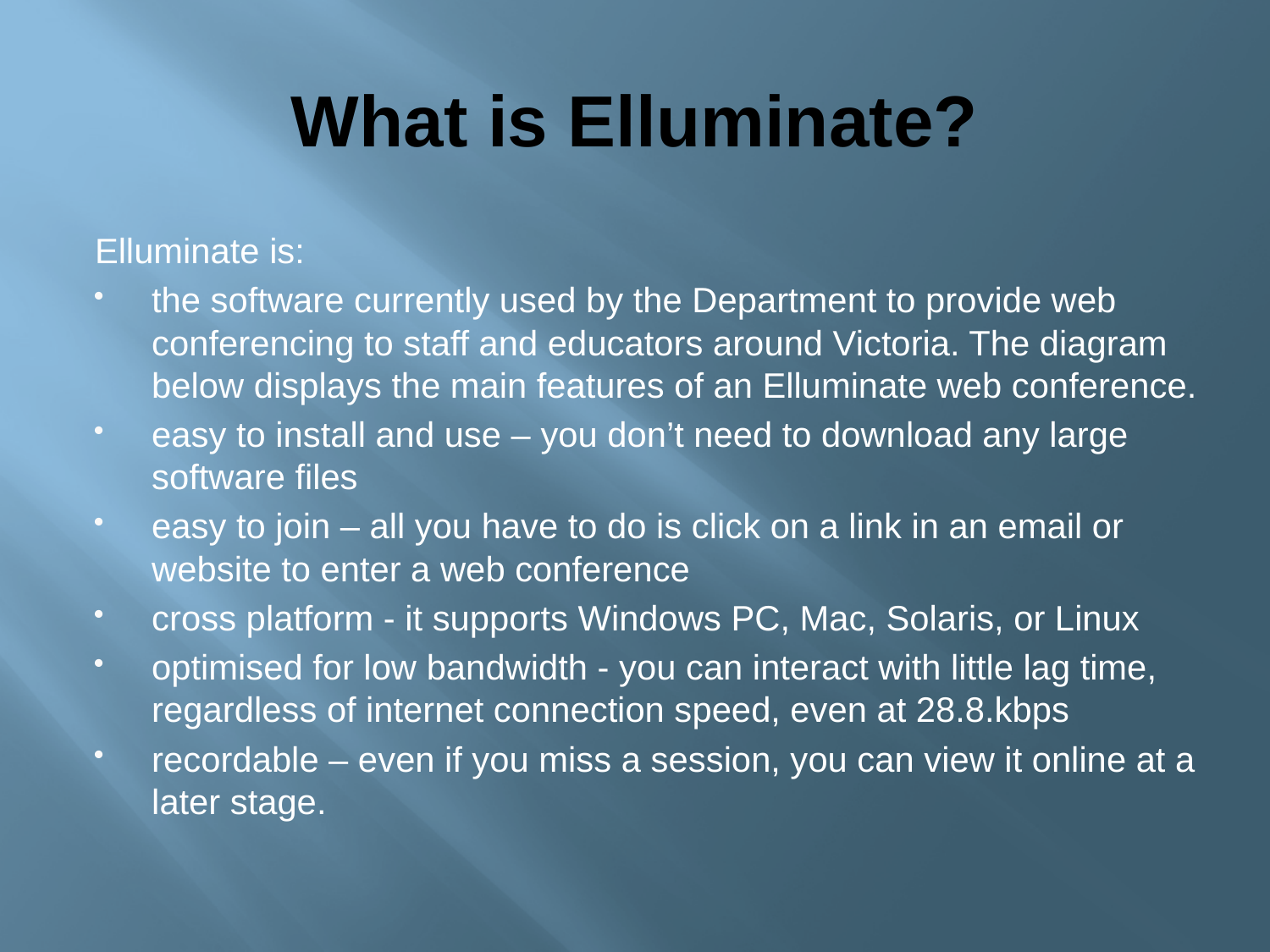

# What is Elluminate?
Elluminate is:
the software currently used by the Department to provide web conferencing to staff and educators around Victoria. The diagram below displays the main features of an Elluminate web conference.
easy to install and use – you don’t need to download any large software files
easy to join – all you have to do is click on a link in an email or website to enter a web conference
cross platform - it supports Windows PC, Mac, Solaris, or Linux
optimised for low bandwidth - you can interact with little lag time, regardless of internet connection speed, even at 28.8.kbps
recordable – even if you miss a session, you can view it online at a later stage.